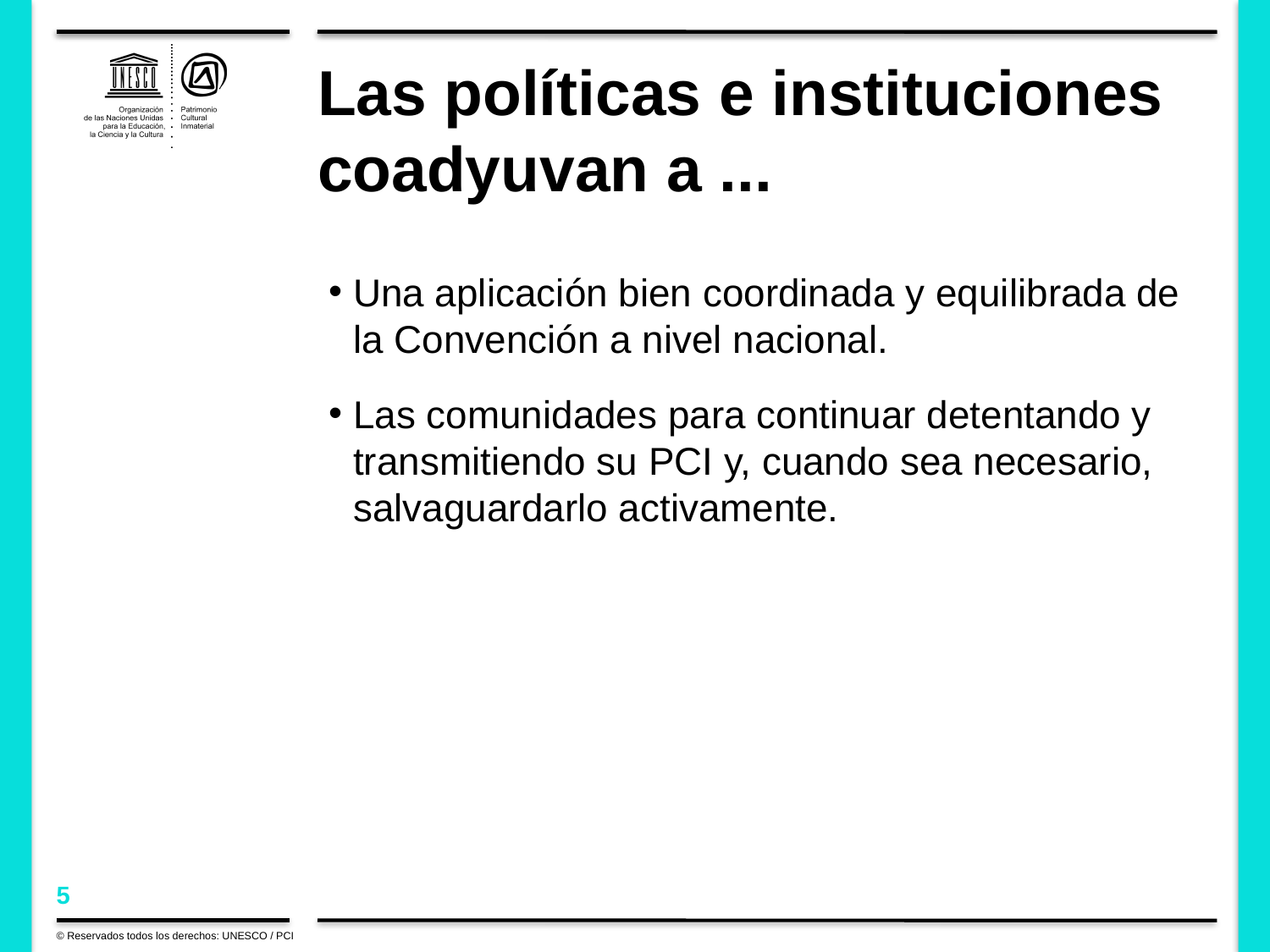

# Las políticas e instituciones coadyuvan a ...
Una aplicación bien coordinada y equilibrada de la Convención a nivel nacional.
Las comunidades para continuar detentando y transmitiendo su PCI y, cuando sea necesario, salvaguardarlo activamente.

© Reservados todos los derechos: UNESCO / PCI